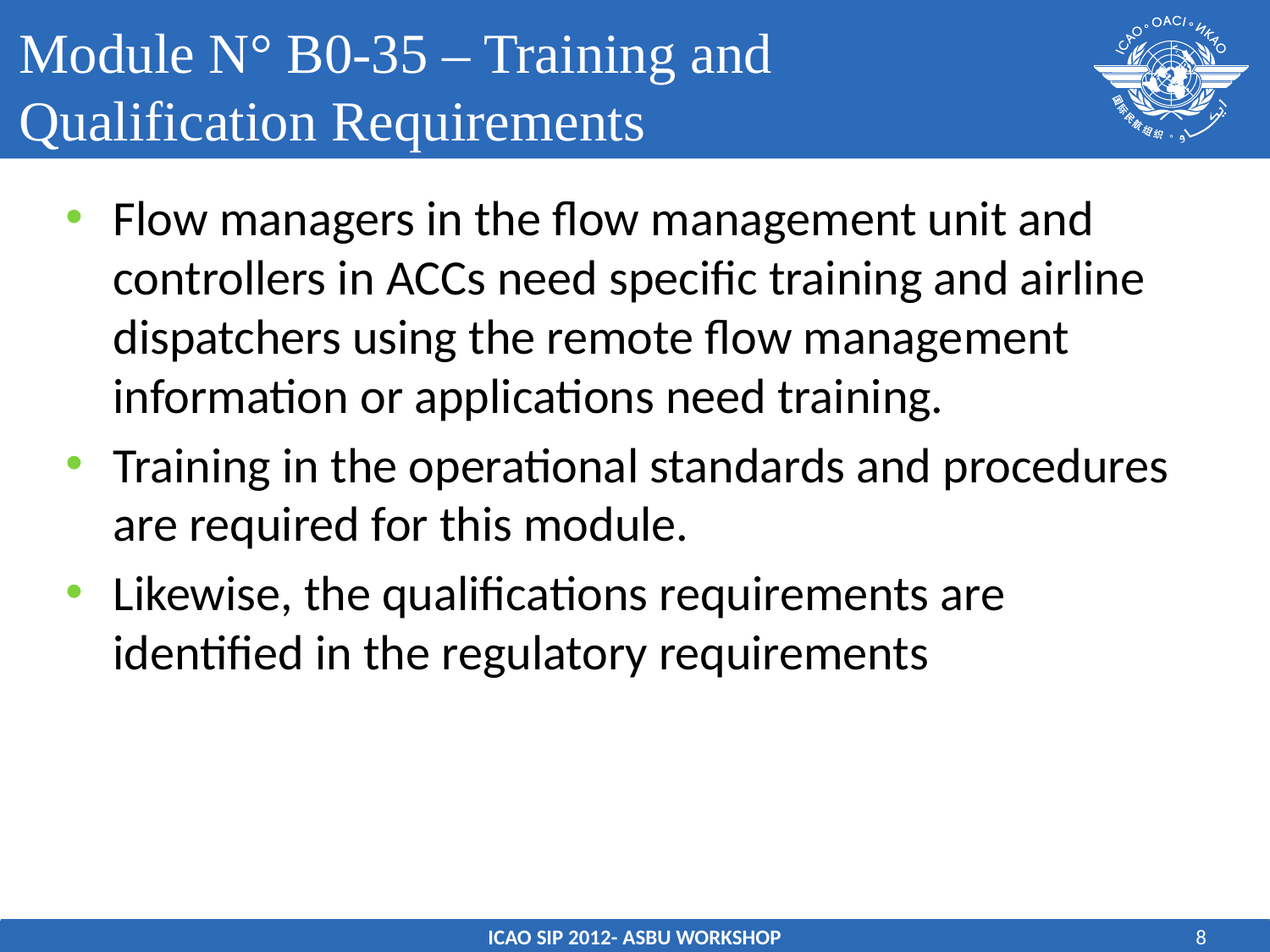

# Module N° B0-35 – Training and Qualification Requirements
Flow managers in the flow management unit and controllers in ACCs need specific training and airline dispatchers using the remote flow management information or applications need training.
Training in the operational standards and procedures are required for this module.
Likewise, the qualifications requirements are identified in the regulatory requirements

ICAO SIP 2012- ASBU WORKSHOP
8